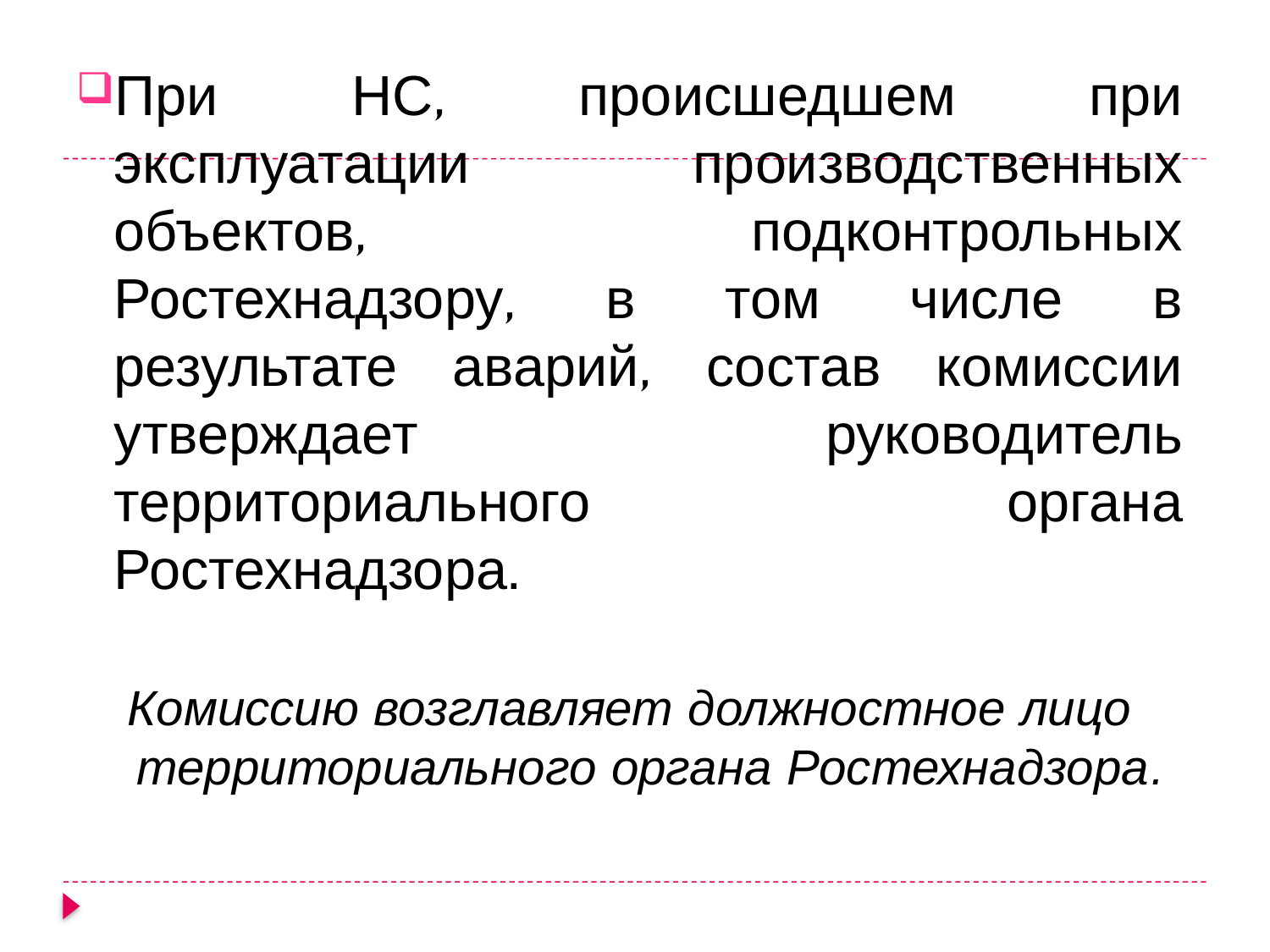

При НС, происшедшем при эксплуатации производственных объектов, подконтрольных Ростехнадзору, в том числе в результате аварий, состав комиссии утверждает руководитель территориального органа Ростехнадзора.

Комиссию возглавляет должностное лицо территориального органа Ростехнадзора.